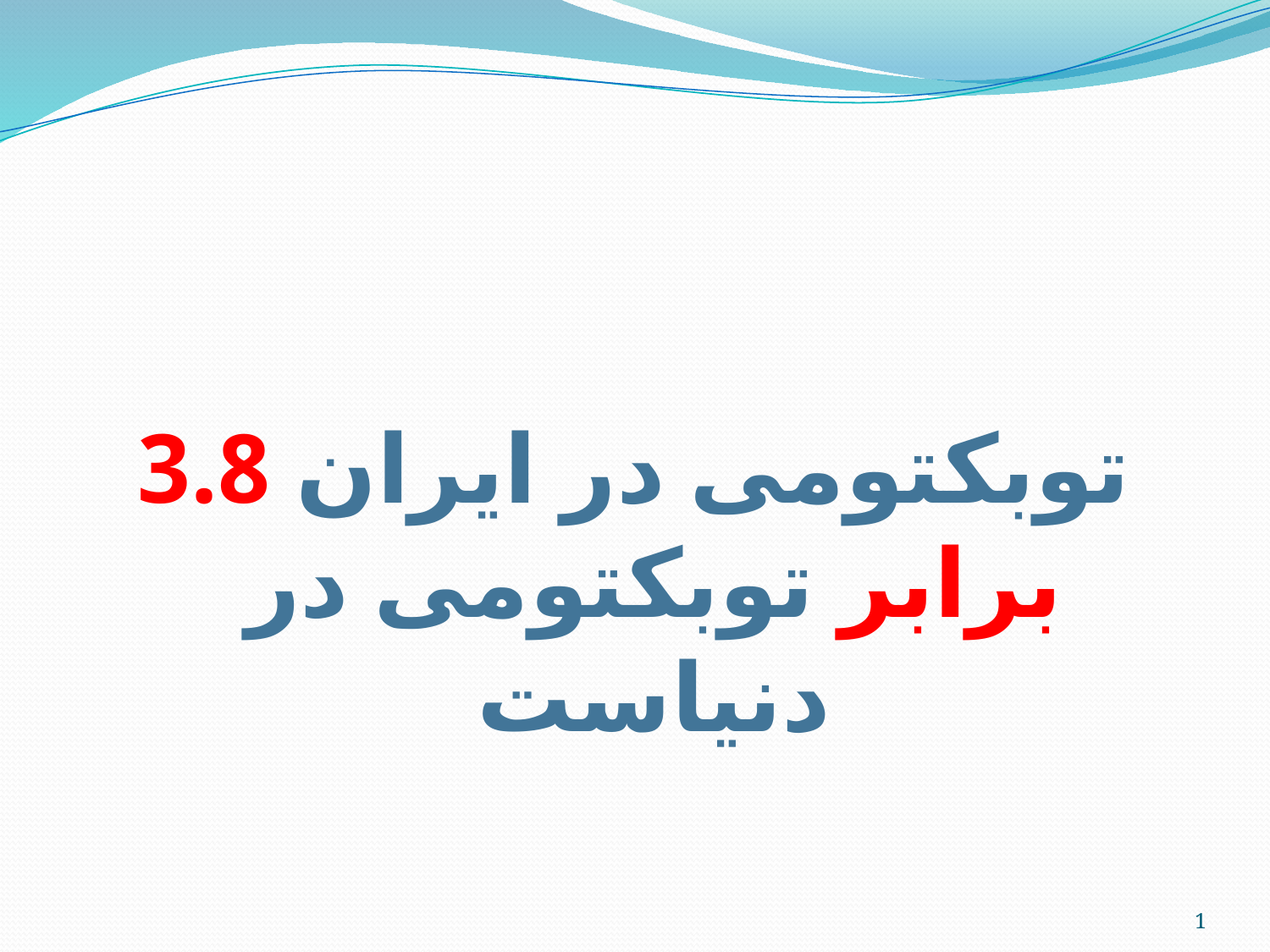

#

توبکتومی در ایران 3.8 برابر توبکتومی در دنیاست

1